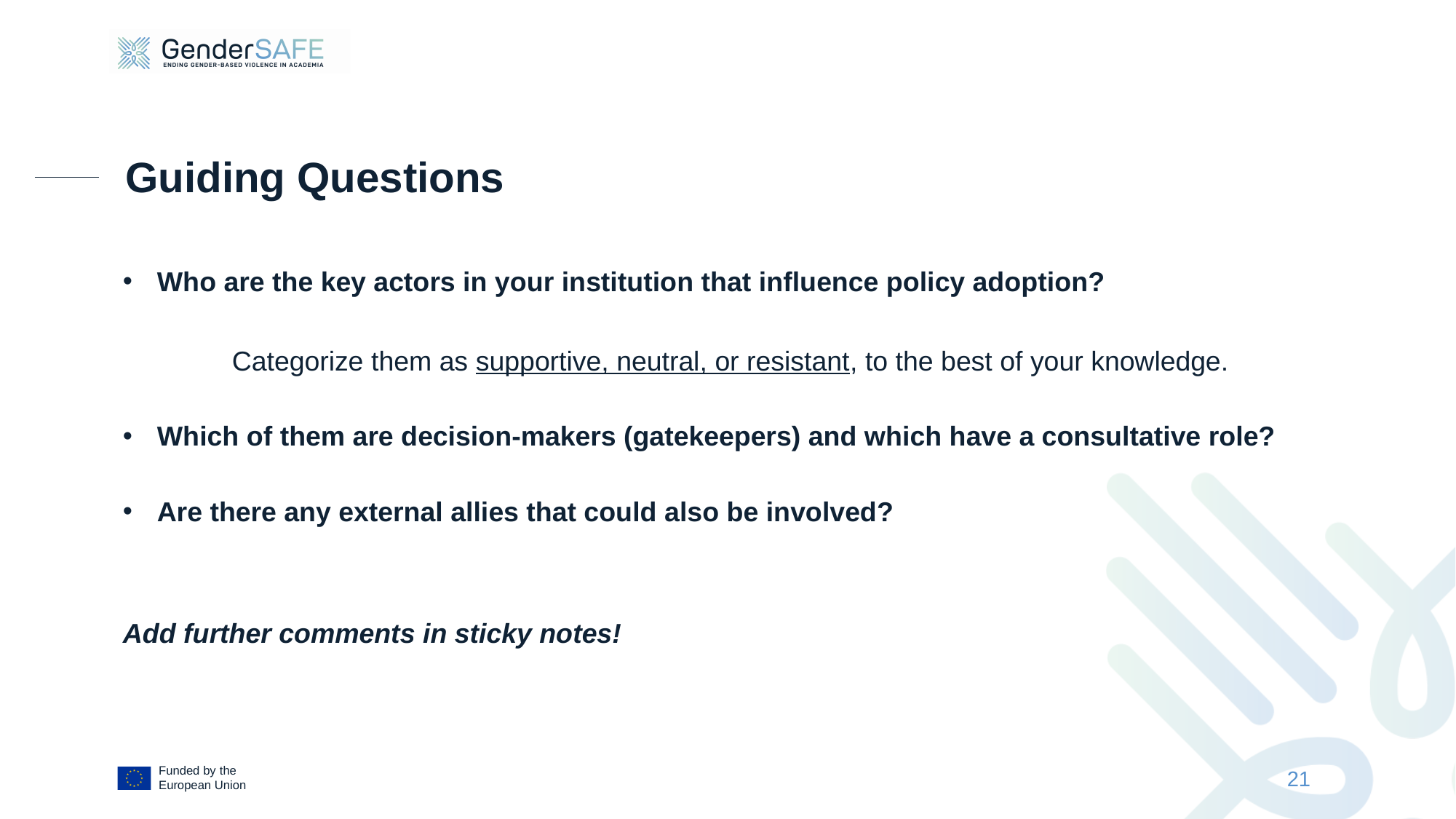

# Guiding Questions
Who are the key actors in your institution that influence policy adoption?

	Categorize them as supportive, neutral, or resistant, to the best of your knowledge.

Which of them are decision-makers (gatekeepers) and which have a consultative role?

Are there any external allies that could also be involved?

Add further comments in sticky notes!
21